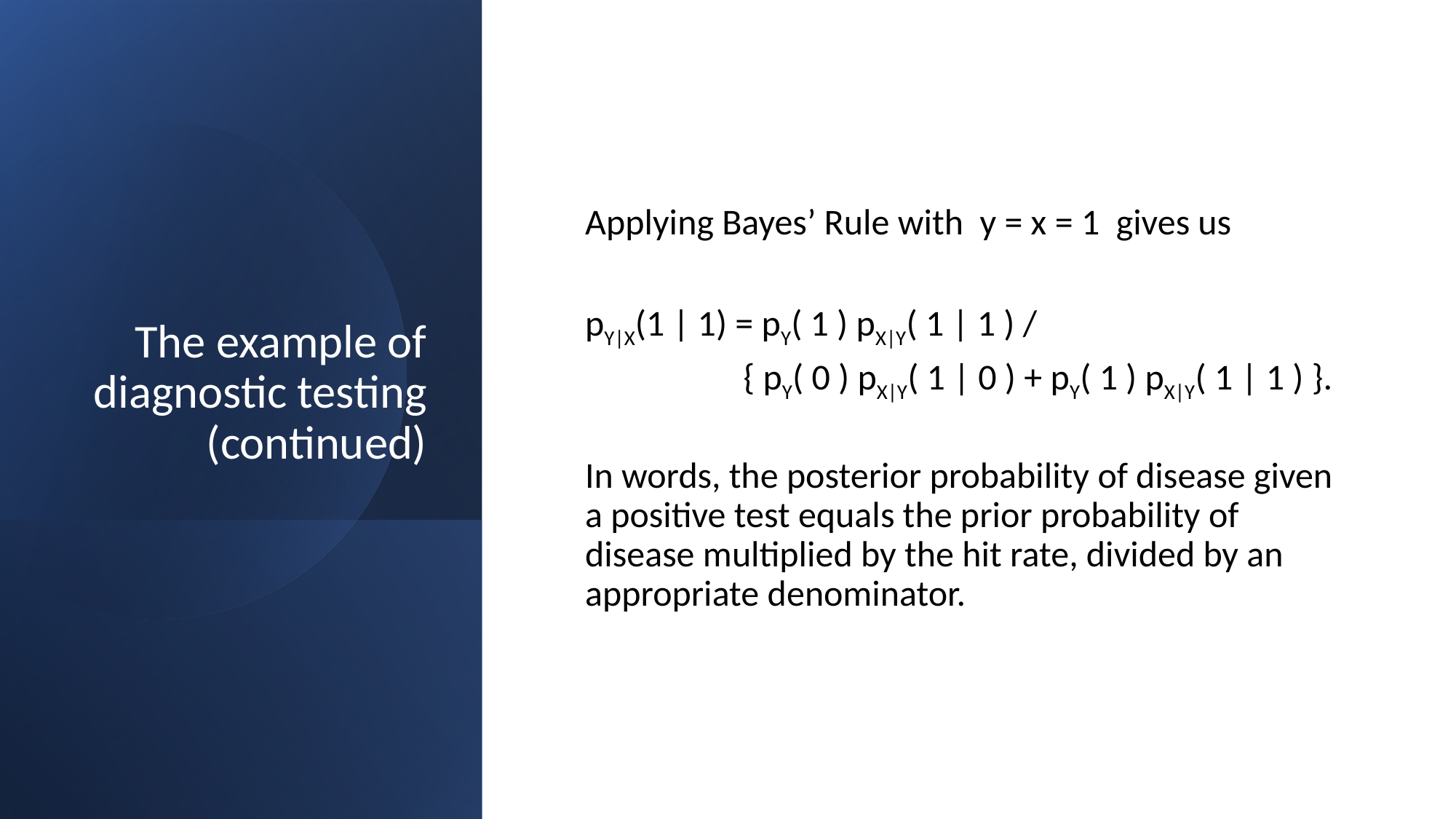

# The example of diagnostic testing (continued)
Applying Bayes’ Rule with  y = x = 1  gives us

pY|X(1 | 1) = pY( 1 ) pX|Y( 1 | 1 ) /
	      { pY( 0 ) pX|Y( 1 | 0 ) + pY( 1 ) pX|Y( 1 | 1 ) }.

In words, the posterior probability of disease given a positive test equals the prior probability of disease multiplied by the hit rate, divided by an appropriate denominator.